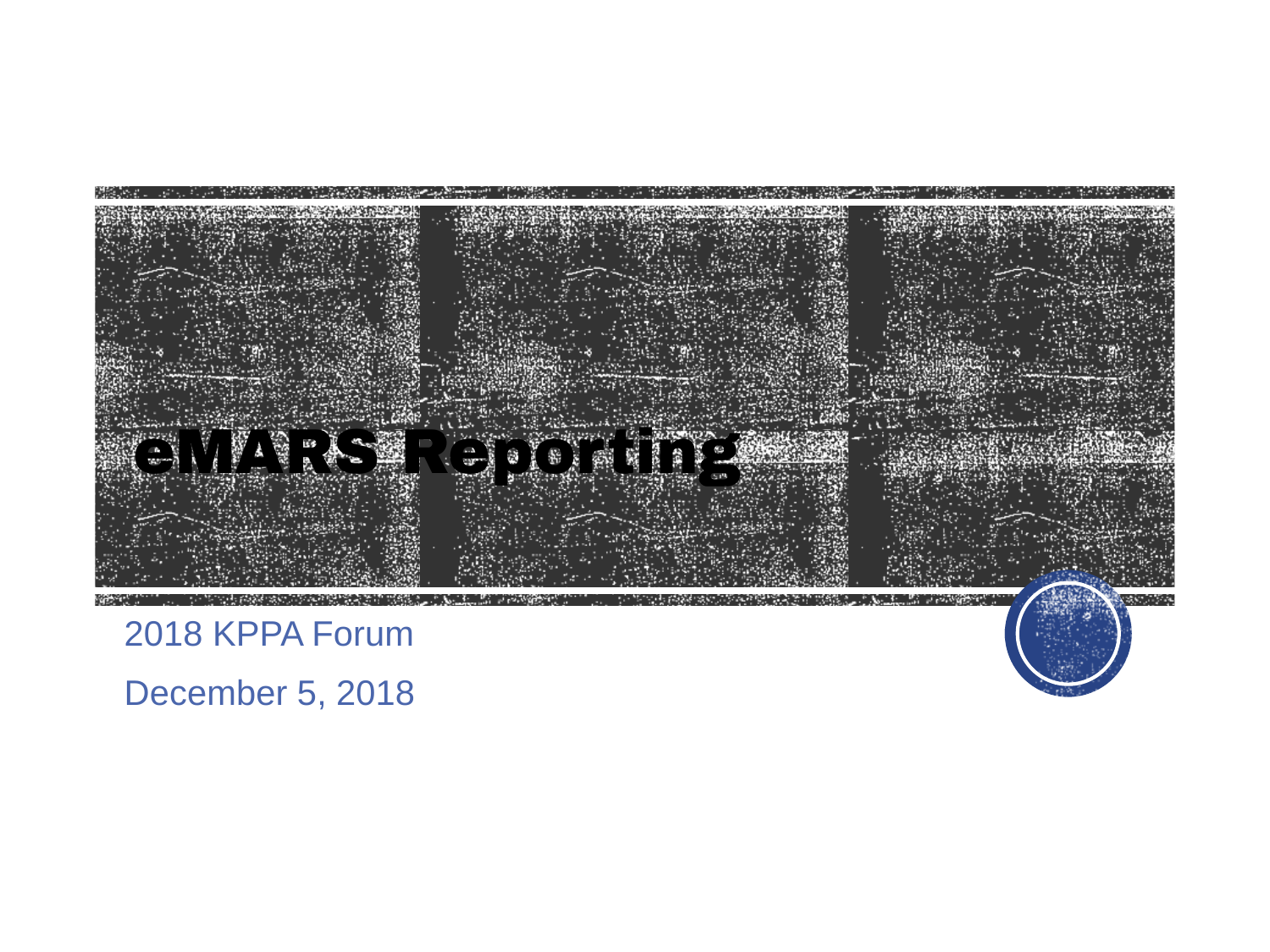

# eMARS Reporting
2018 KPPA Forum
December 5, 2018